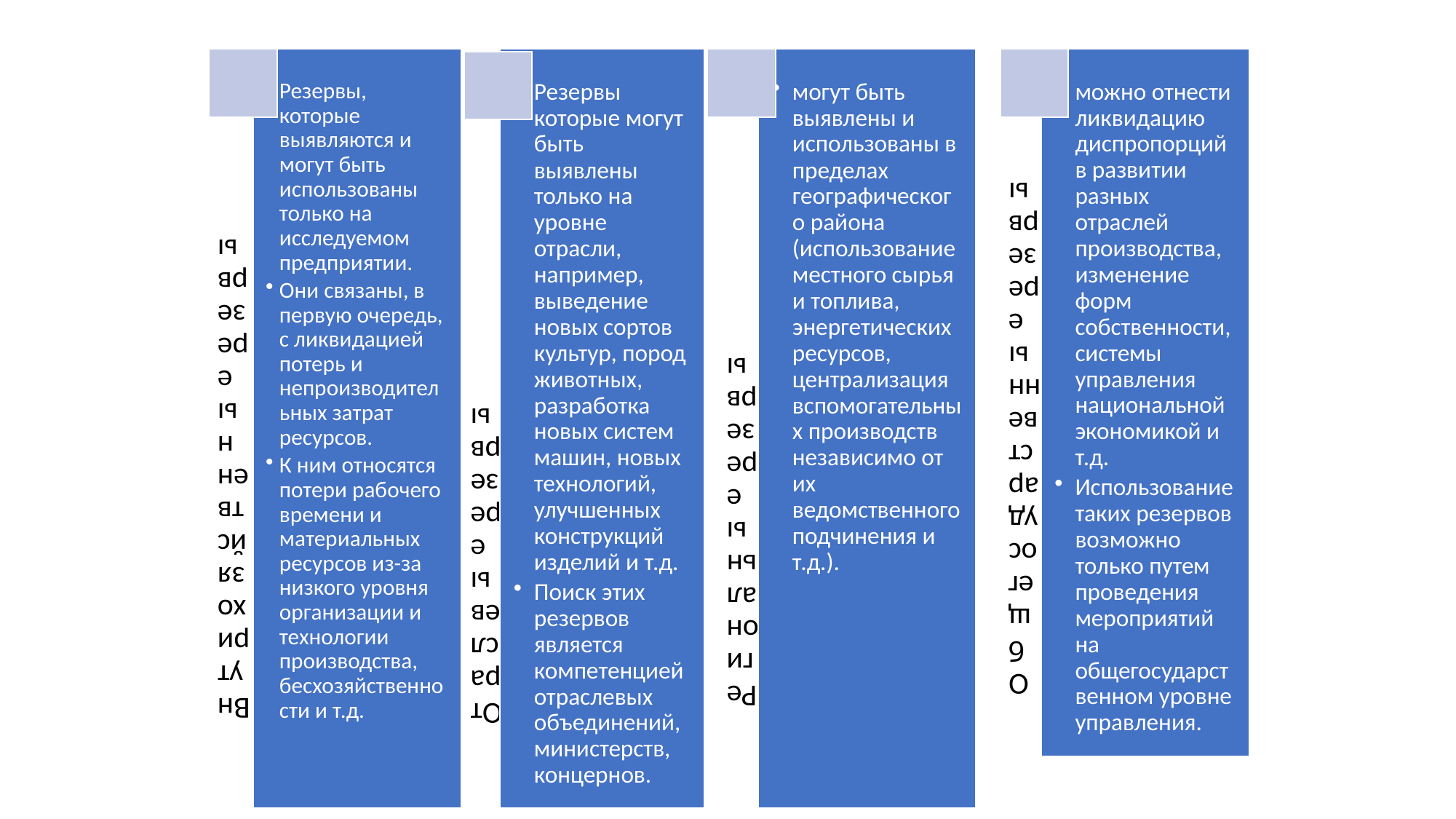

Внутрихозяйственные резервы
Резервы, которые выявляются и могут быть использованы только на исследуемом предприятии.
Они связаны, в первую очередь, с ликвидацией потерь и непроизводительных затрат ресурсов.
К ним относятся потери рабочего времени и материальных ресурсов из-за низкого уровня организации и технологии производства, бесхозяйственности и т.д.
Отраслевые резервы
Резервы которые могут быть выявлены только на уровне отрасли, например, выведение новых сортов культур, пород животных, разработка новых систем машин, новых технологий, улучшенных конструкций изделий и т.д.
Поиск этих резервов является компетенцией отраслевых объединений, министерств, концернов.
Региональные резервы
могут быть выявлены и использованы в пределах географического района (использование местного сырья и топлива, энергетических ресурсов, централизация вспомогательных производств независимо от их ведомственного подчинения и т.д.).
Общегосударственные резервы
можно отнести ликвидацию диспропорций в развитии разных отраслей производства, изменение форм собственности, системы управления национальной экономикой и т.д.
Использование таких резервов возможно только путем проведения мероприятий на общегосударственном уровне управления.